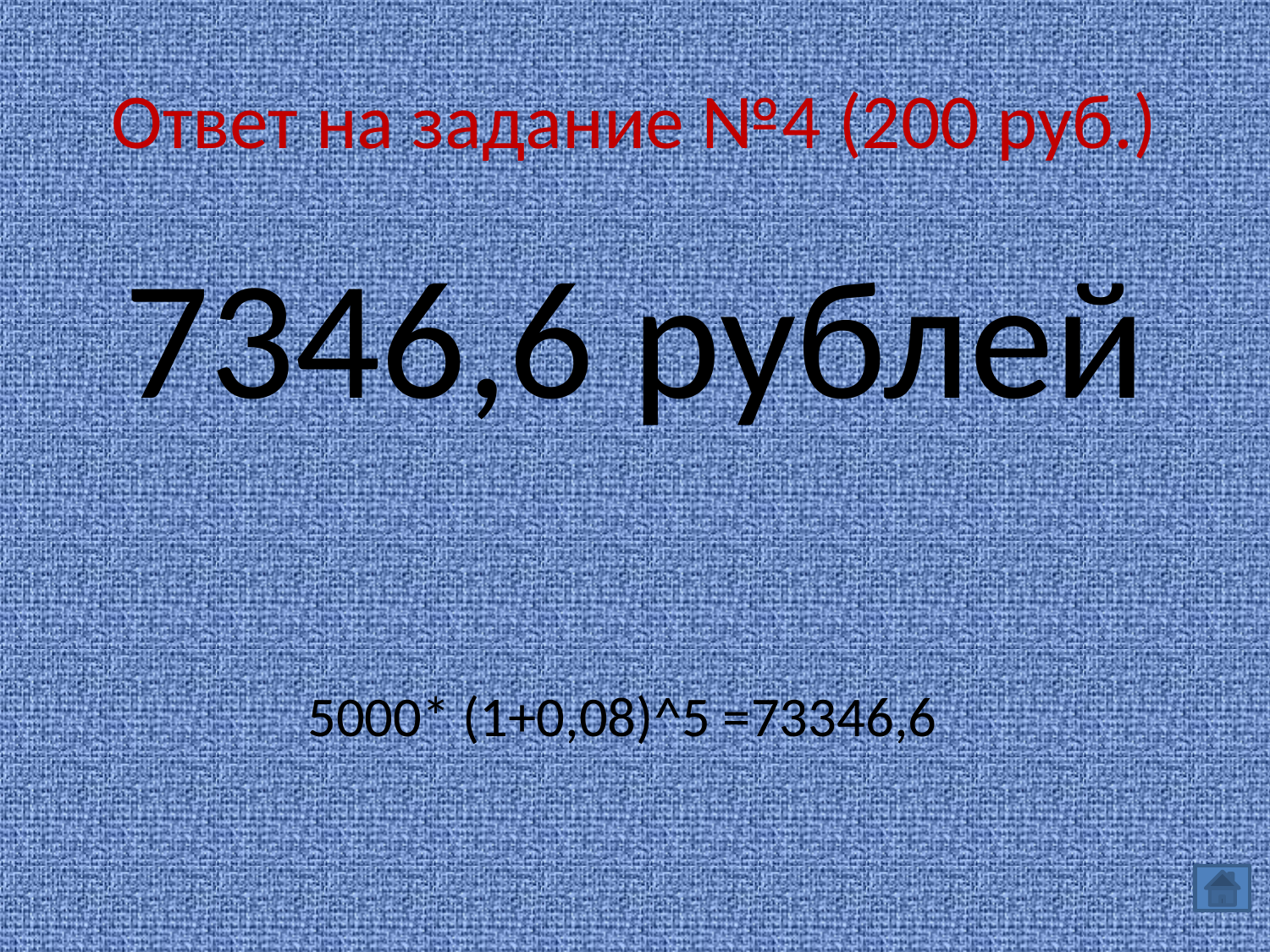

# Ответ на задание №4 (200 руб.)
7346,6 рублей

5000* (1+0,08)^5 =73346,6